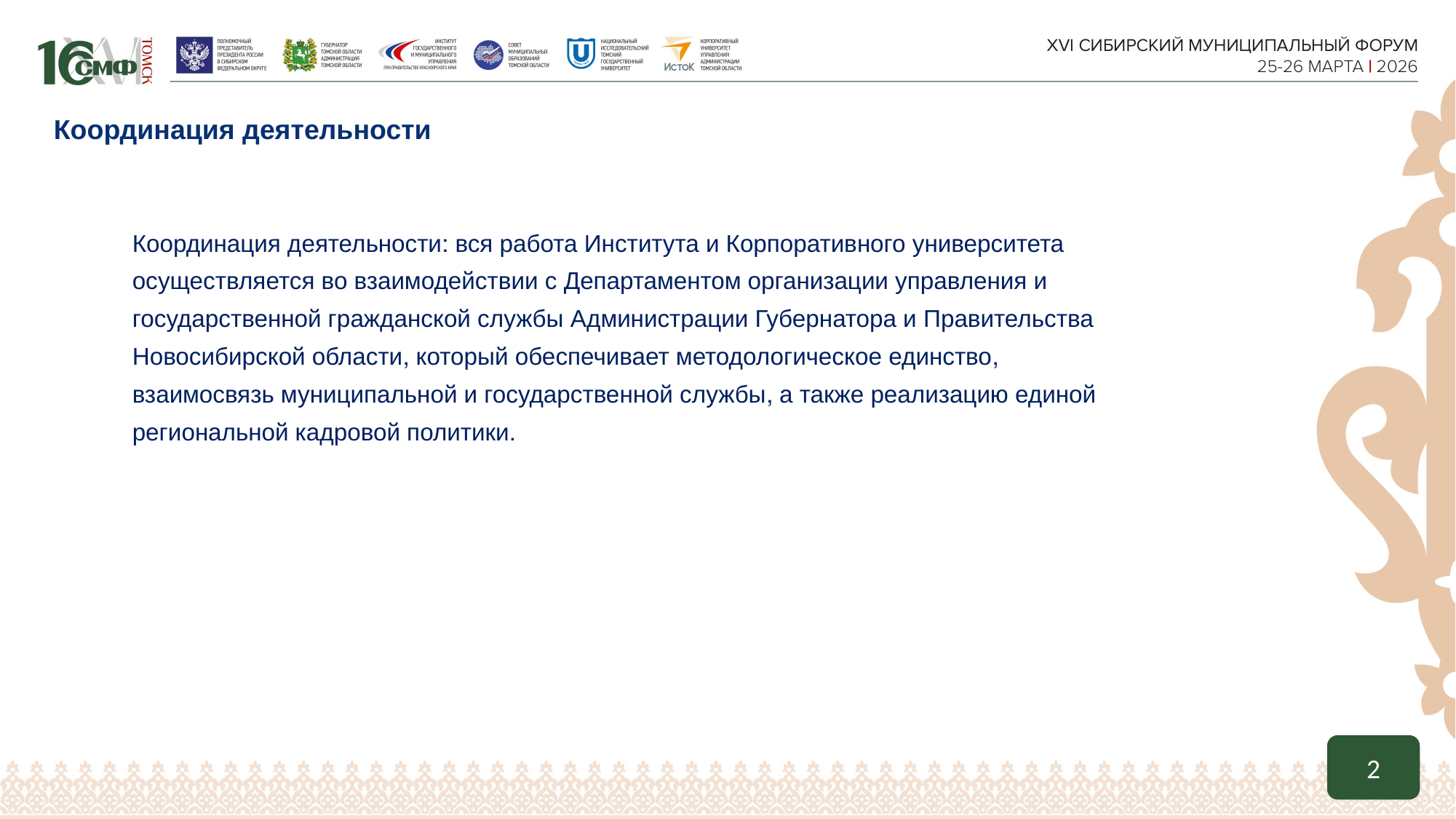

Координация деятельности
Координация деятельности: вся работа Института и Корпоративного университета осуществляется во взаимодействии с Департаментом организации управления и государственной гражданской службы Администрации Губернатора и Правительства Новосибирской области, который обеспечивает методологическое единство, взаимосвязь муниципальной и государственной службы, а также реализацию единой региональной кадровой политики.
2